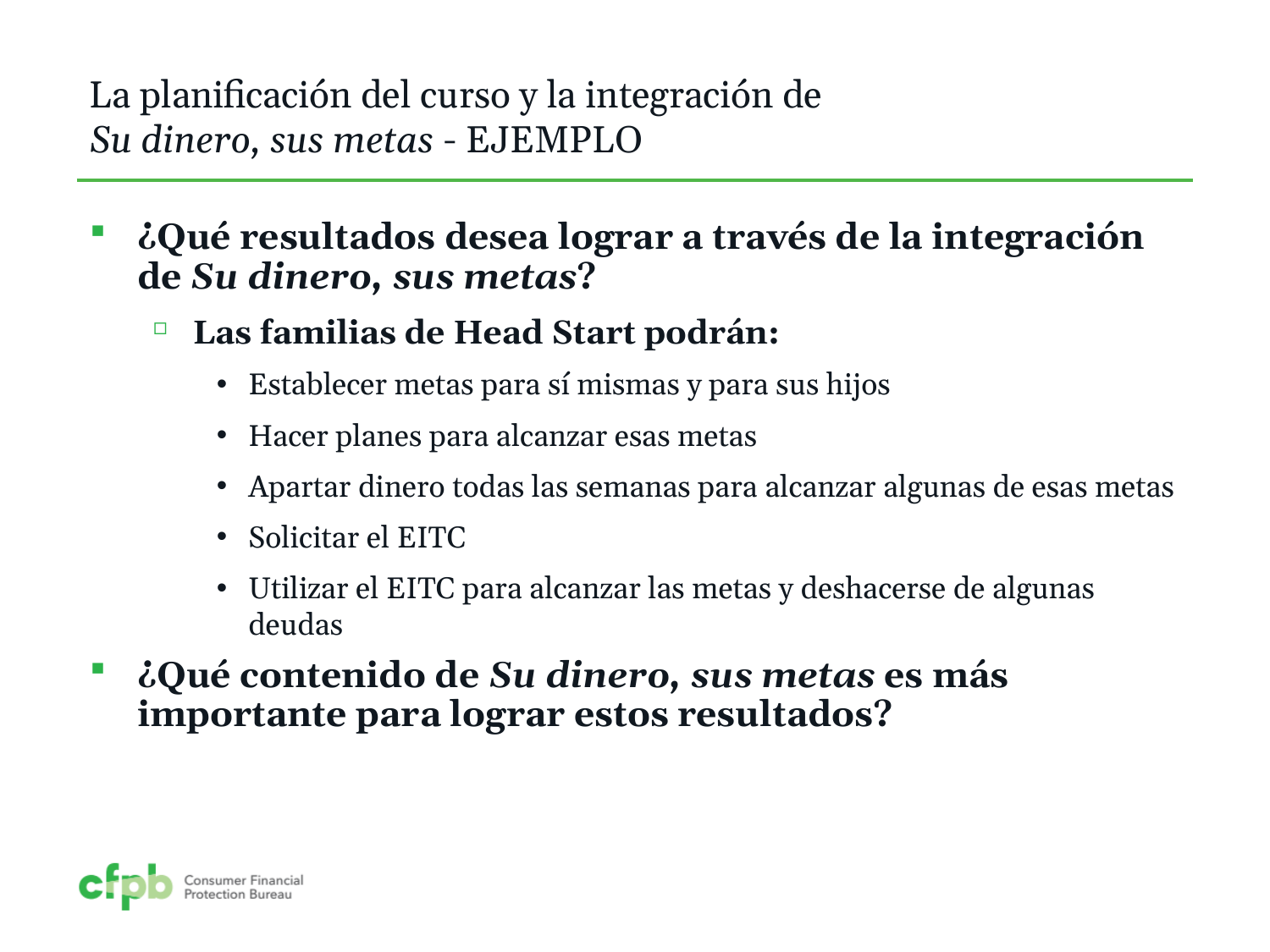

# La planificación del curso y la integración de Su dinero, sus metas - EJEMPLO
¿Qué resultados desea lograr a través de la integración de Su dinero, sus metas?
Las familias de Head Start podrán:
Establecer metas para sí mismas y para sus hijos
Hacer planes para alcanzar esas metas
Apartar dinero todas las semanas para alcanzar algunas de esas metas
Solicitar el EITC
Utilizar el EITC para alcanzar las metas y deshacerse de algunas deudas
¿Qué contenido de Su dinero, sus metas es más importante para lograr estos resultados?